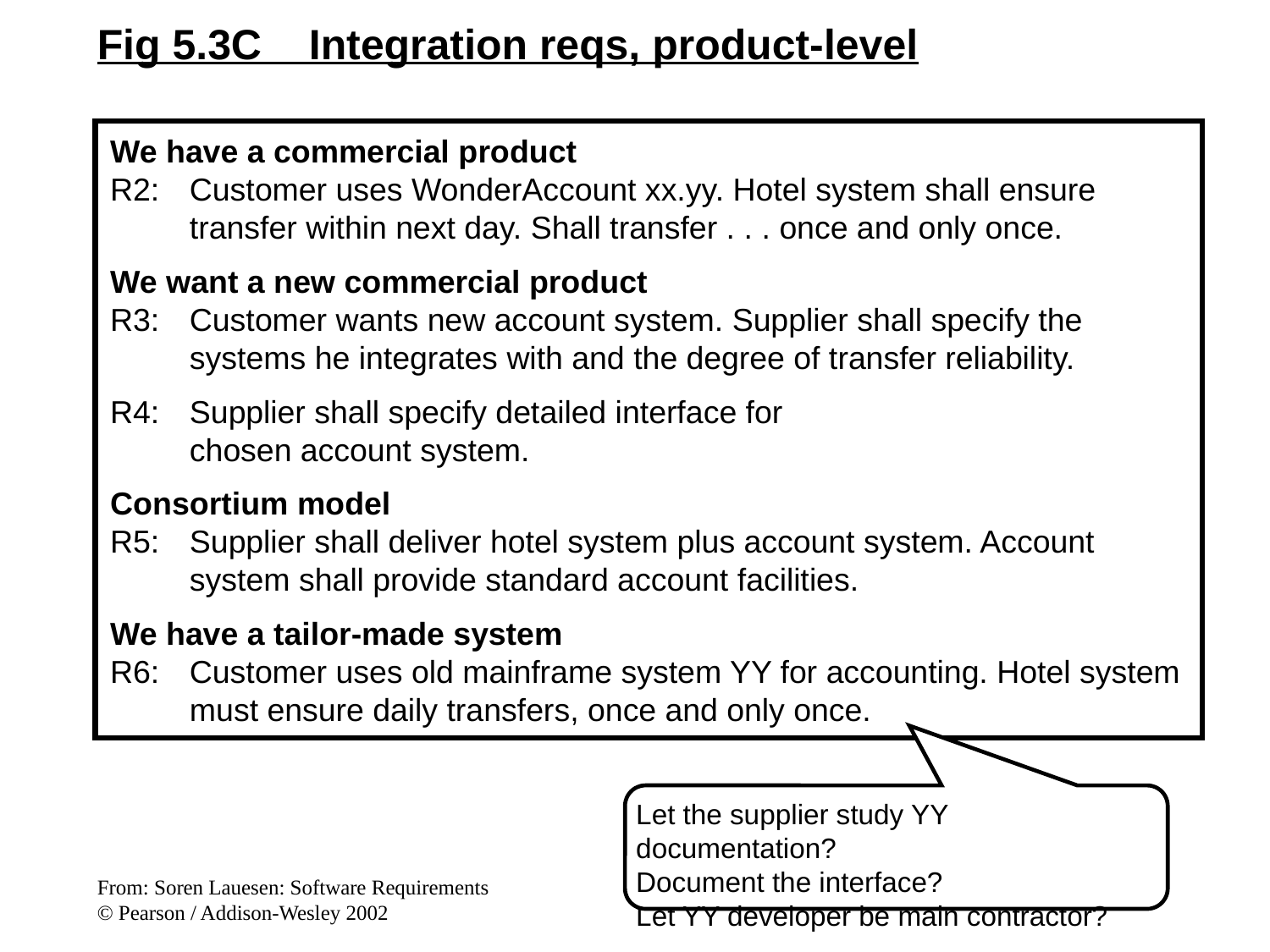

Fig 5.3C    Integration reqs, product-level
We have a commercial product
R2:	Customer uses WonderAccount xx.yy. Hotel system shall ensure transfer within next day. Shall transfer . . . once and only once.
We want a new commercial product
R3:	Customer wants new account system. Supplier shall specify the systems he integrates with and the degree of transfer reliability.
R4:	Supplier shall specify detailed interface for
	chosen account system.
Consortium model
R5:	Supplier shall deliver hotel system plus account system. Account system shall provide standard account facilities.
We have a tailor-made system
R6:	Customer uses old mainframe system YY for accounting. Hotel system must ensure daily transfers, once and only once.
Let the supplier study YY documentation?
Document the interface?
Let YY developer be main contractor?
From: Soren Lauesen: Software Requirements
© Pearson / Addison-Wesley 2002